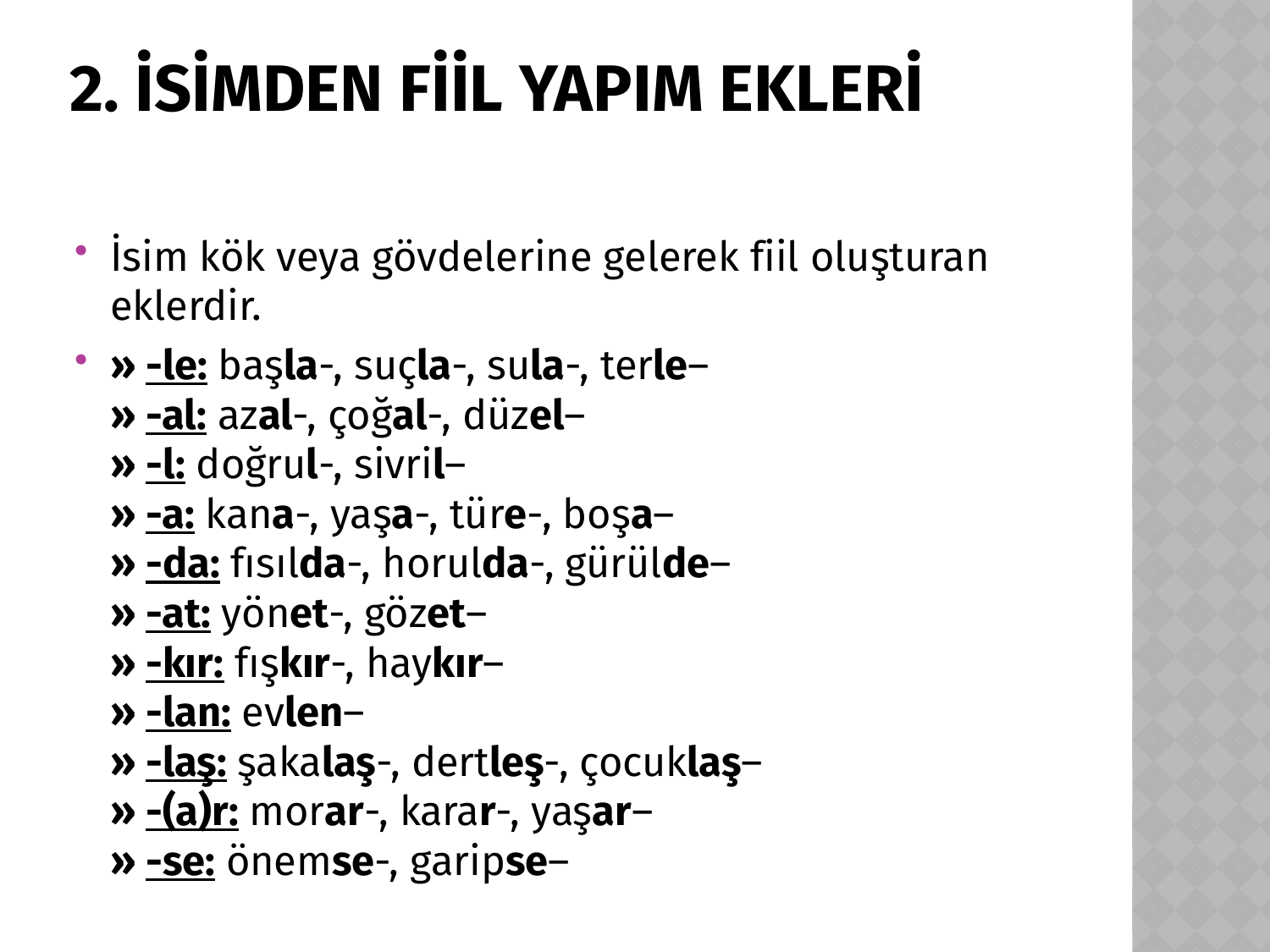

# 2. İsimden Fiil Yapım Ekleri
İsim kök veya gövdelerine gelerek fiil oluşturan eklerdir.
» -le: başla-, suçla-, sula-, terle–
» -al: azal-, çoğal-, düzel–
» -l: doğrul-, sivril–
» -a: kana-, yaşa-, türe-, boşa–
» -da: fısılda-, horulda-, gürülde–
» -at: yönet-, gözet–
» -kır: fışkır-, haykır–
» -lan: evlen–
» -laş: şakalaş-, dertleş-, çocuklaş–
» -(a)r: morar-, karar-, yaşar–
» -se: önemse-, garipse–